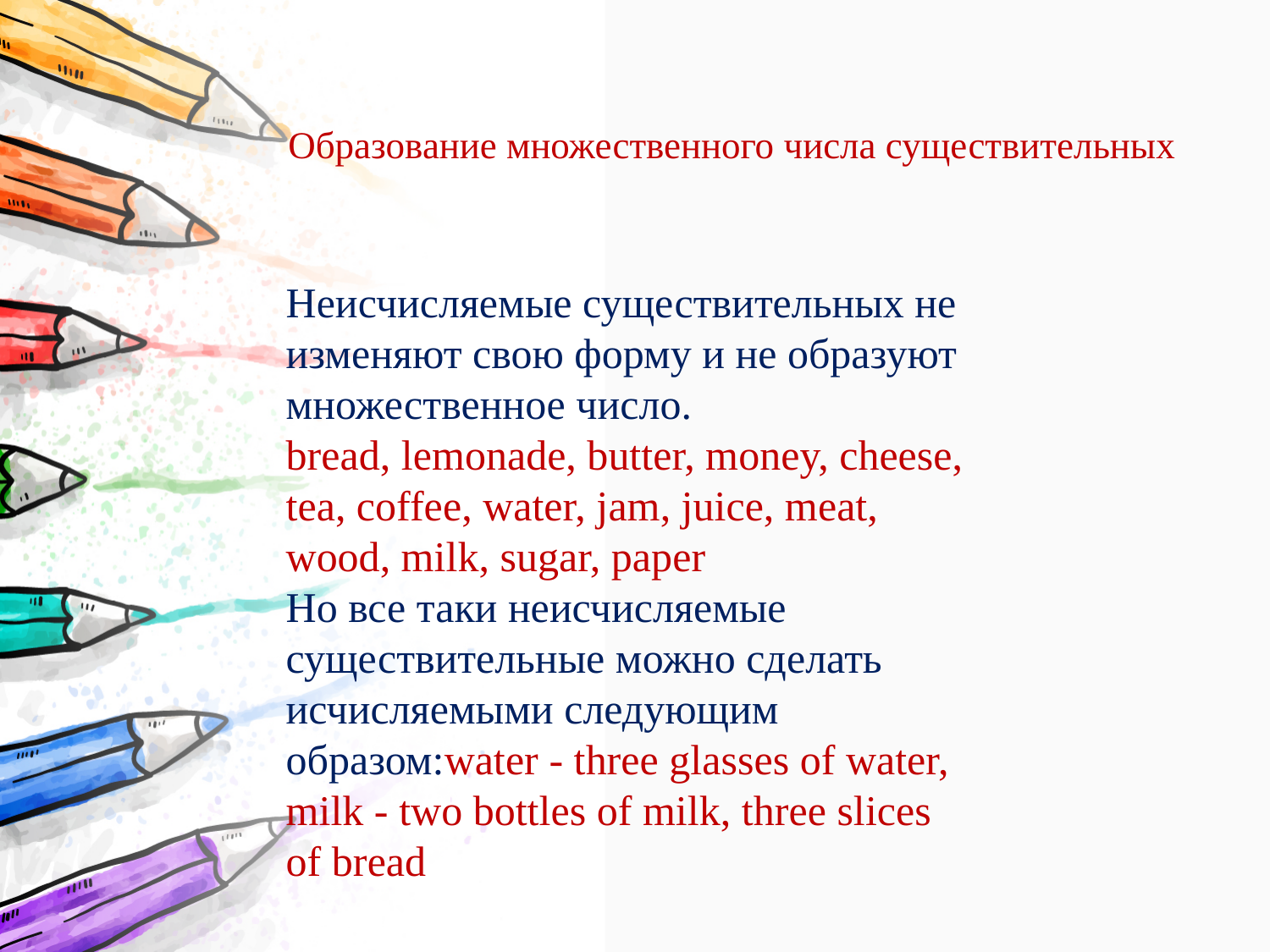

# Образование множественного числа существительных
Неисчисляемые существительных не изменяют свою форму и не образуют множественное число.
bread, lemonade, butter, money, cheese, tea, coffee, water, jam, juice, meat, wood, milk, sugar, paper
Но все таки неисчисляемые существительные можно сделать исчисляемыми следующим образом:water - three glasses of water, milk - two bottles of milk, three slices of bread